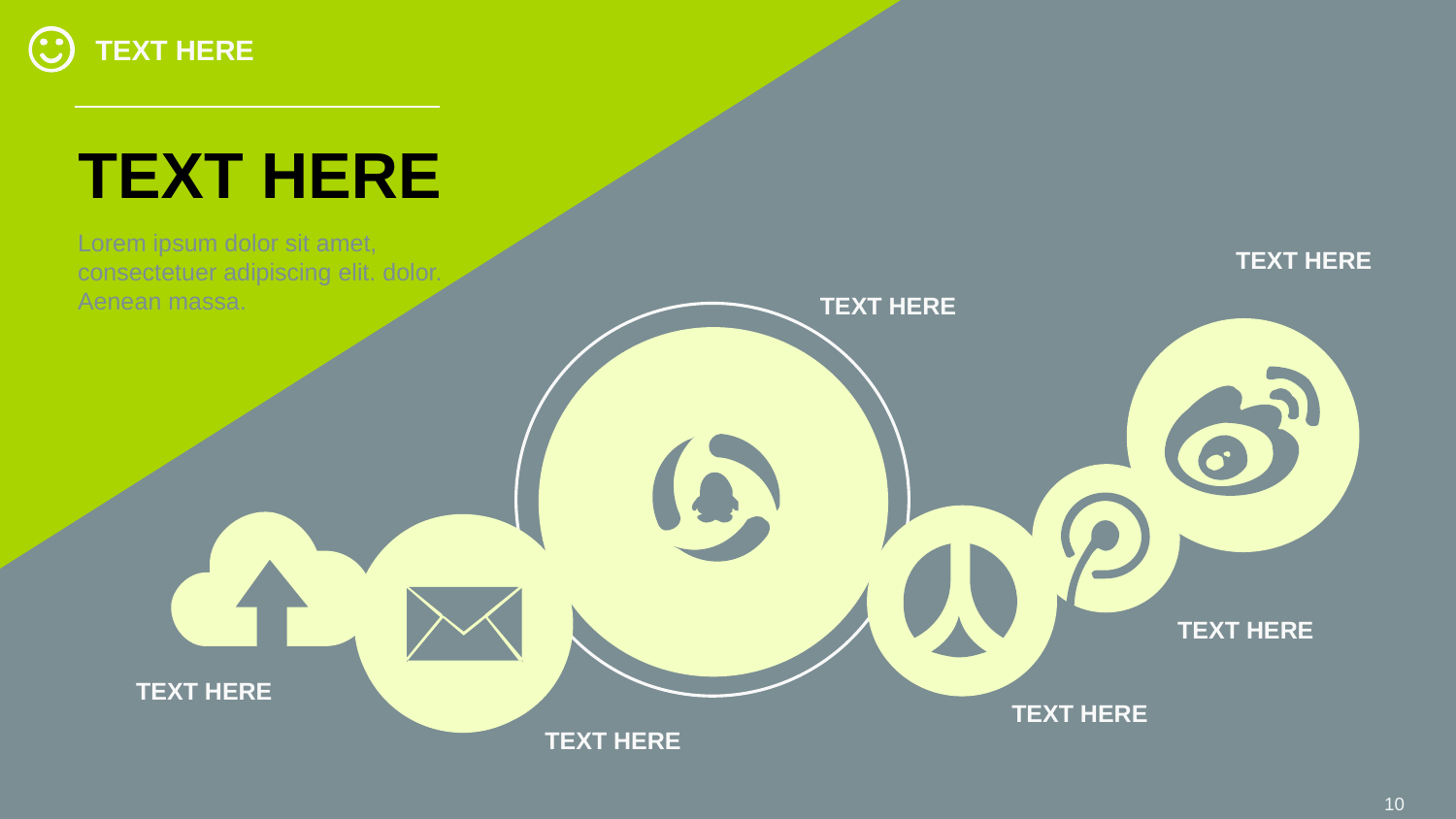

TEXT HERE

TEXT HERE
Lorem ipsum dolor sit amet, consectetuer adipiscing elit. dolor. Aenean massa.
TEXT HERE
TEXT HERE

TEXT HERE
TEXT HERE
TEXT HERE
TEXT HERE